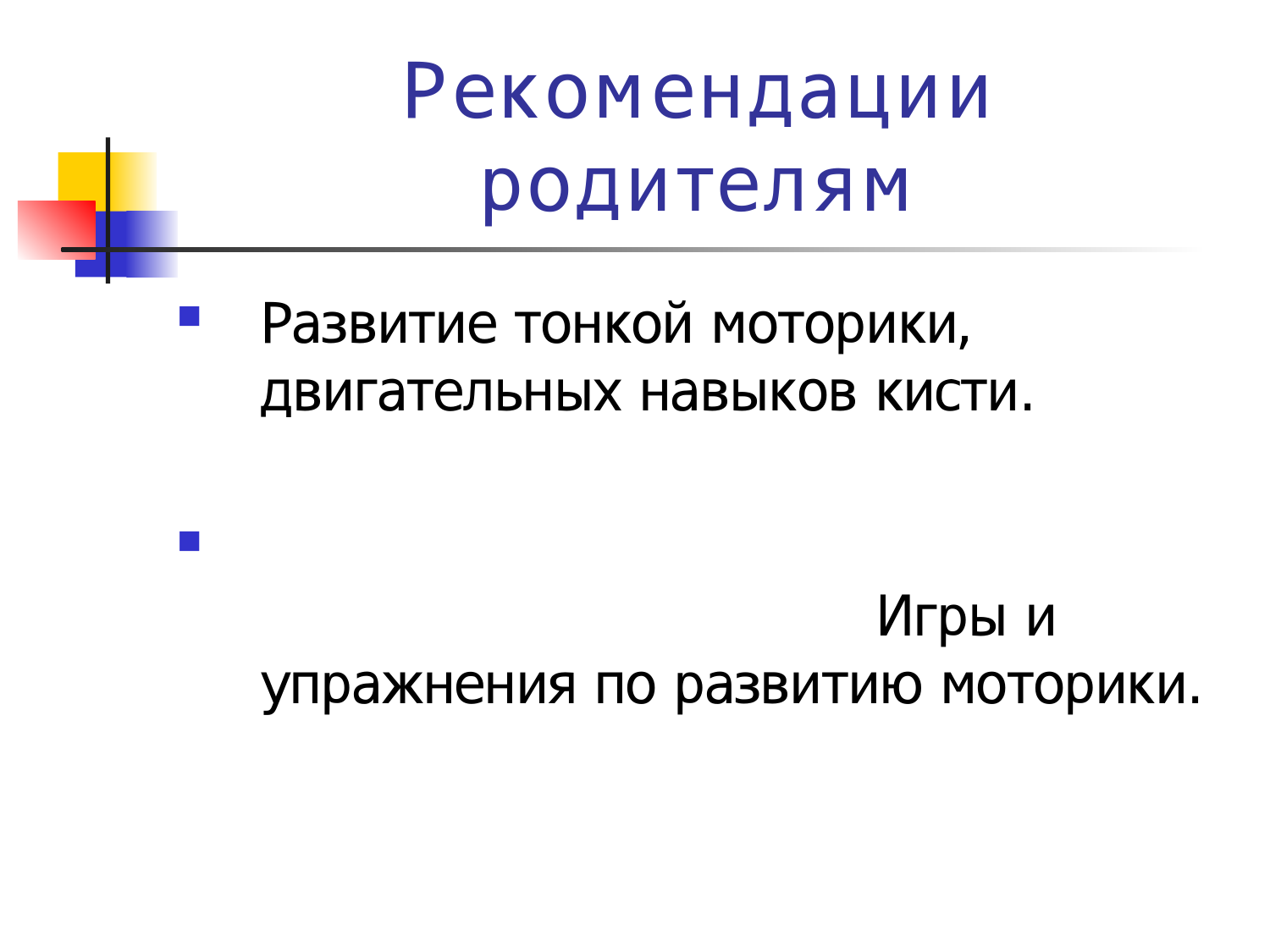

# Рекомендации родителям
Развитие тонкой моторики, двигательных навыков кисти.

                                                                                         Игры и упражнения по развитию моторики.